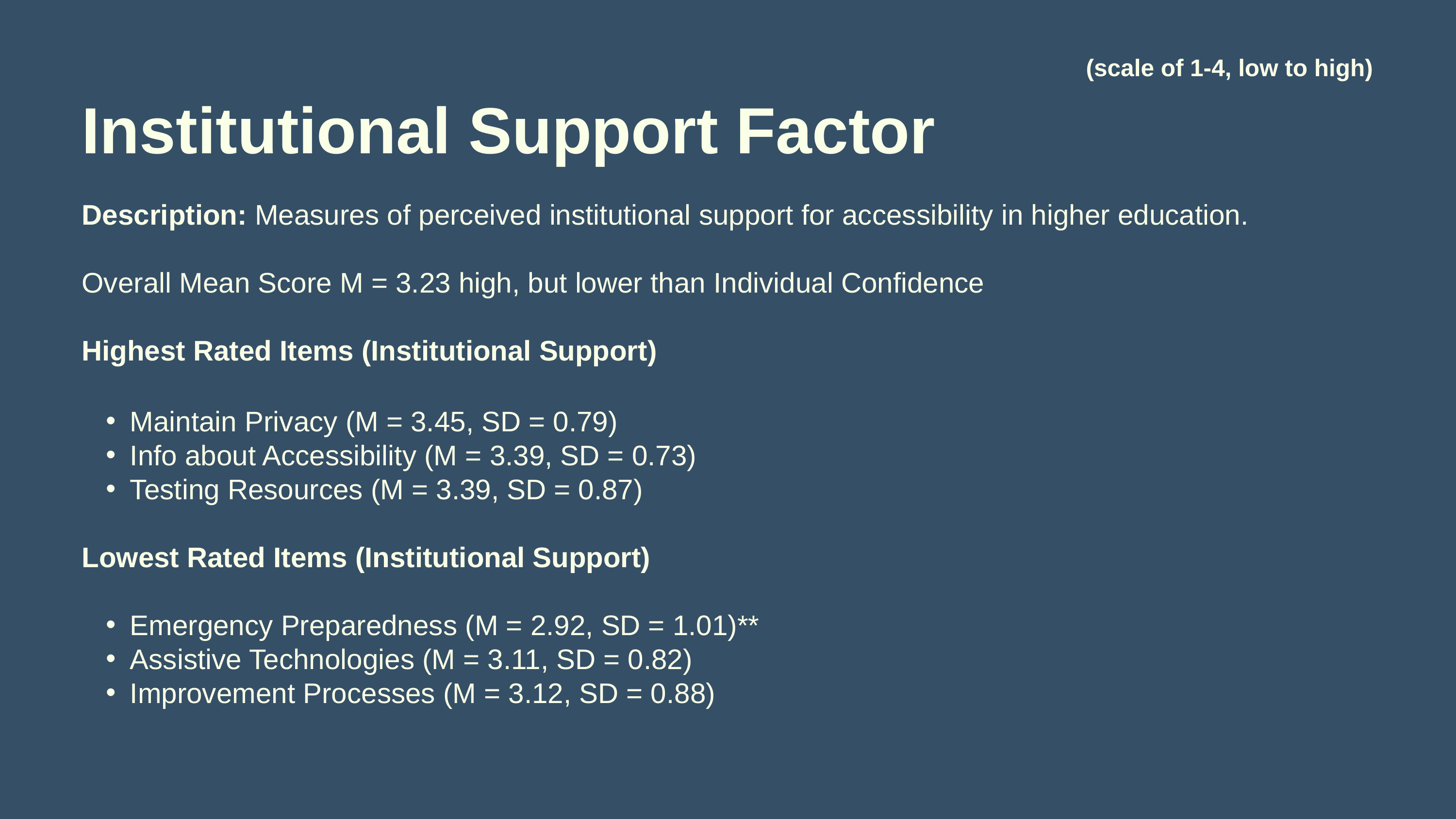

(scale of 1-4, low to high)
Institutional Support Factor
Description: Measures of perceived institutional support for accessibility in higher education.

Overall Mean Score M = 3.23 high, but lower than Individual Confidence

Highest Rated Items (Institutional Support)

Maintain Privacy (M = 3.45, SD = 0.79)
Info about Accessibility (M = 3.39, SD = 0.73)
Testing Resources (M = 3.39, SD = 0.87)

Lowest Rated Items (Institutional Support)

Emergency Preparedness (M = 2.92, SD = 1.01)**
Assistive Technologies (M = 3.11, SD = 0.82)
Improvement Processes (M = 3.12, SD = 0.88)